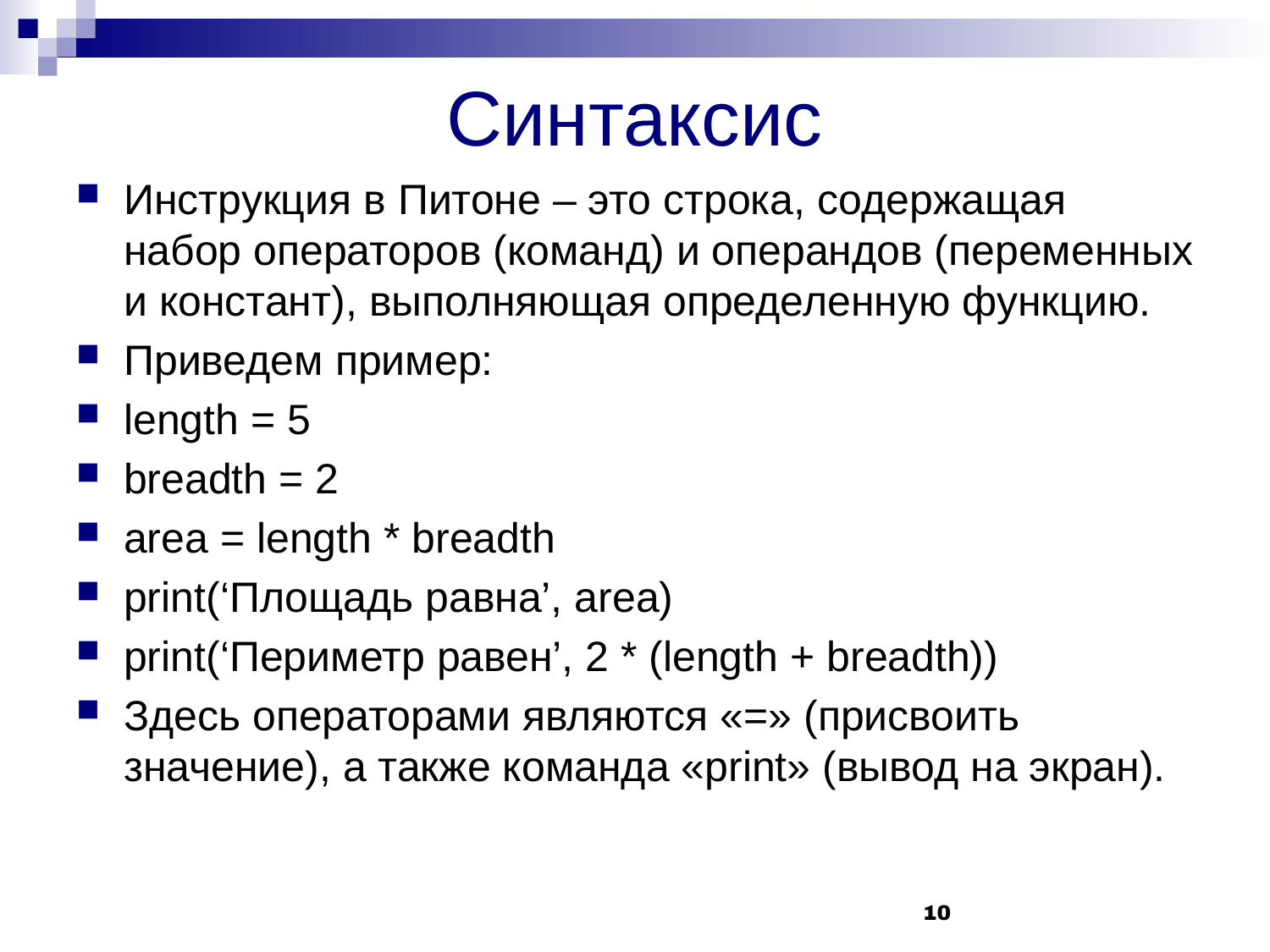

# Синтаксис
Инструкция в Питоне – это строка, содержащая набор операторов (команд) и операндов (переменных и констант), выполняющая определенную функцию.
Приведем пример:
length = 5
breadth = 2
area = length * breadth
print(‘Площадь равна’, area)
print(‘Периметр равен’, 2 * (length + breadth))
Здесь операторами являются «=» (присвоить значение), а также команда «print» (вывод на экран).

10